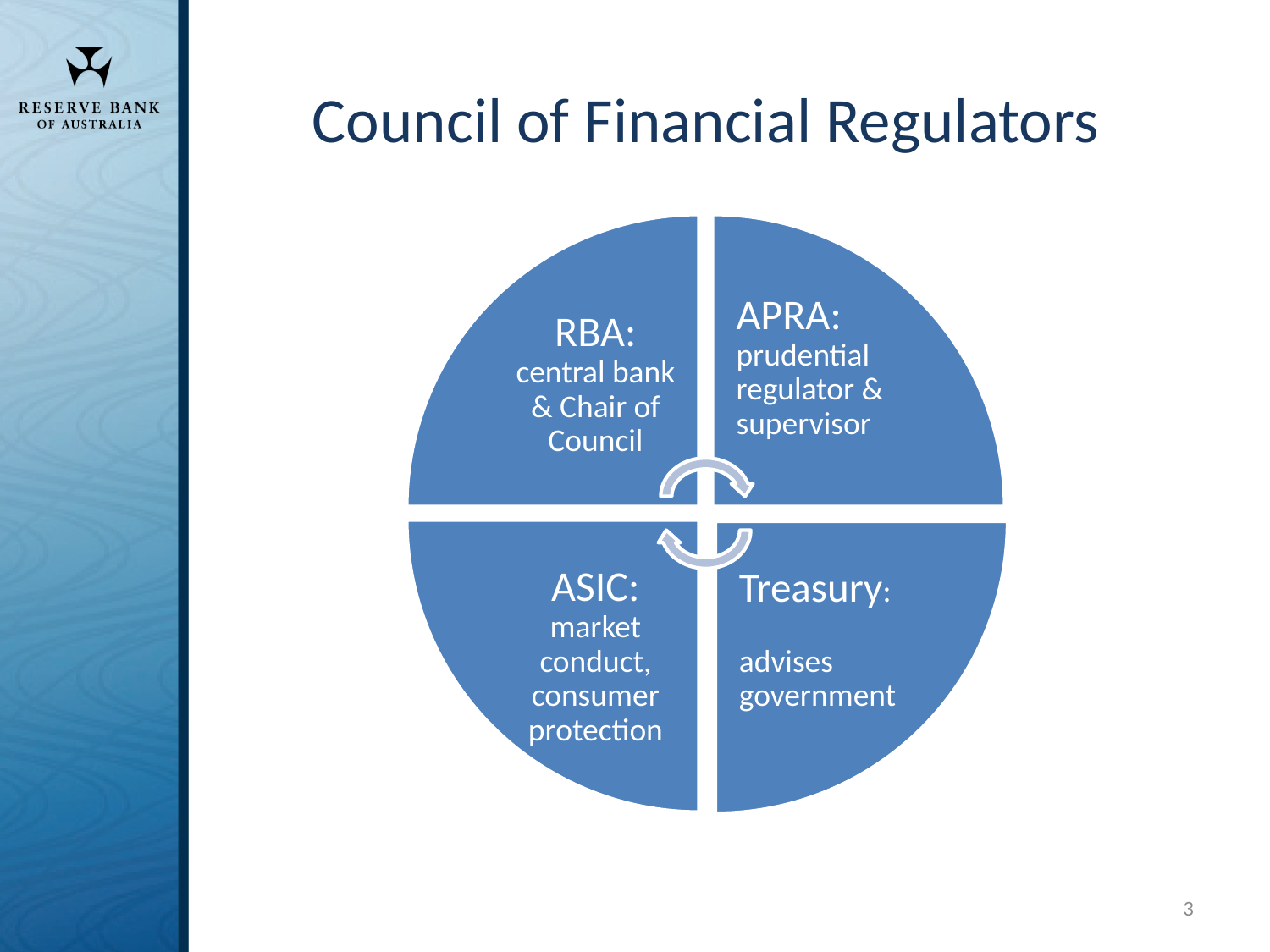

# Council of Financial Regulators
RBA: central bank & Chair of Council
APRA: prudential regulator & supervisor

Treasury:
advises government

ASIC: market conduct, consumer protection
3